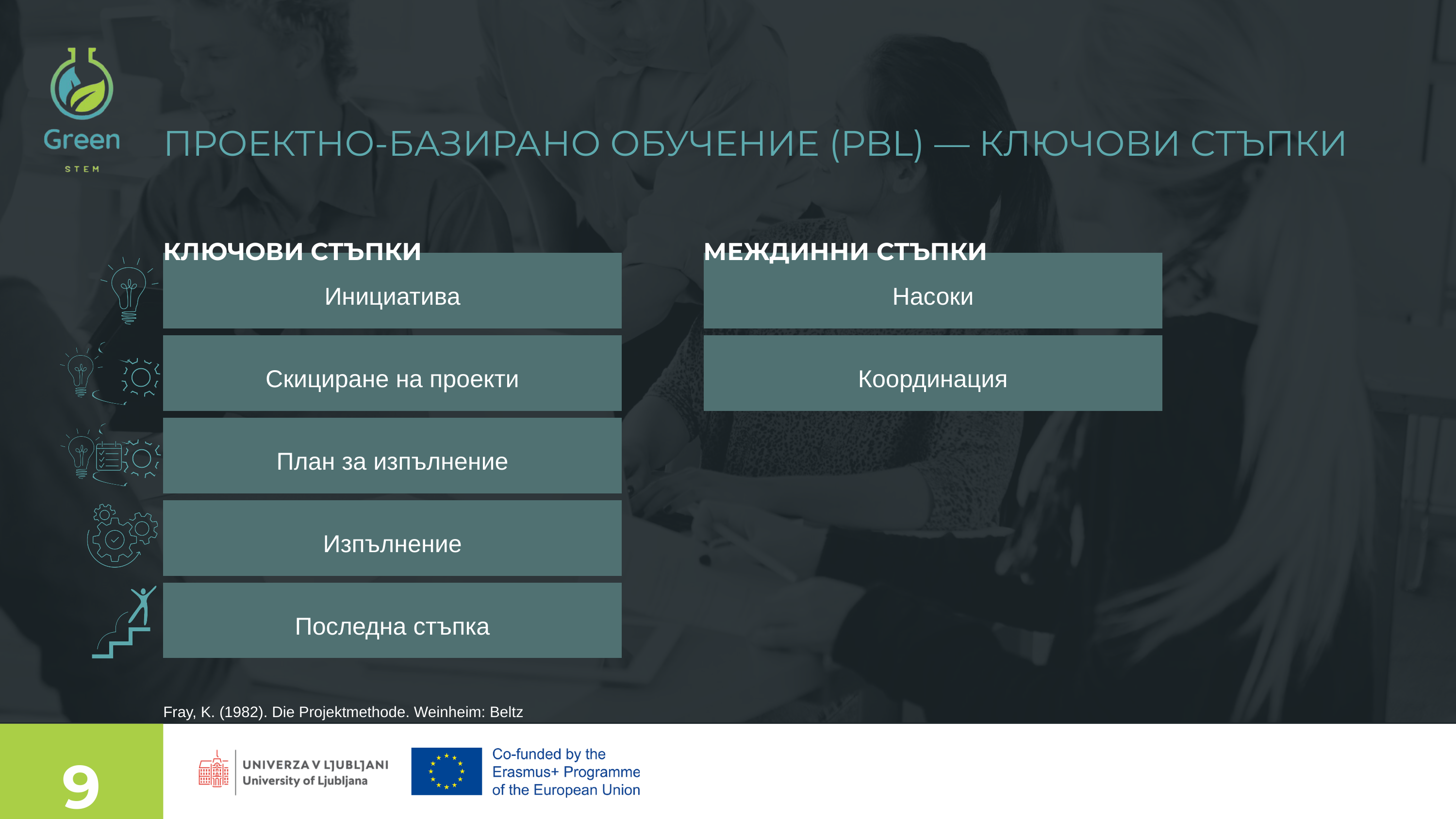

ПРОЕКТНО-БАЗИРАНО ОБУЧЕНИЕ (PBL) — КЛЮЧОВИ СТЪПКИ
КЛЮЧОВИ СТЪПКИ
МЕЖДИННИ СТЪПКИ

Инициатива

Насоки

Скициране на проекти

Координация

План за изпълнение

Изпълнение

Последна стъпка

Fray, K. (1982). Die Projektmethode. Weinheim: Beltz

9

Presented by Rachelle Beaudry